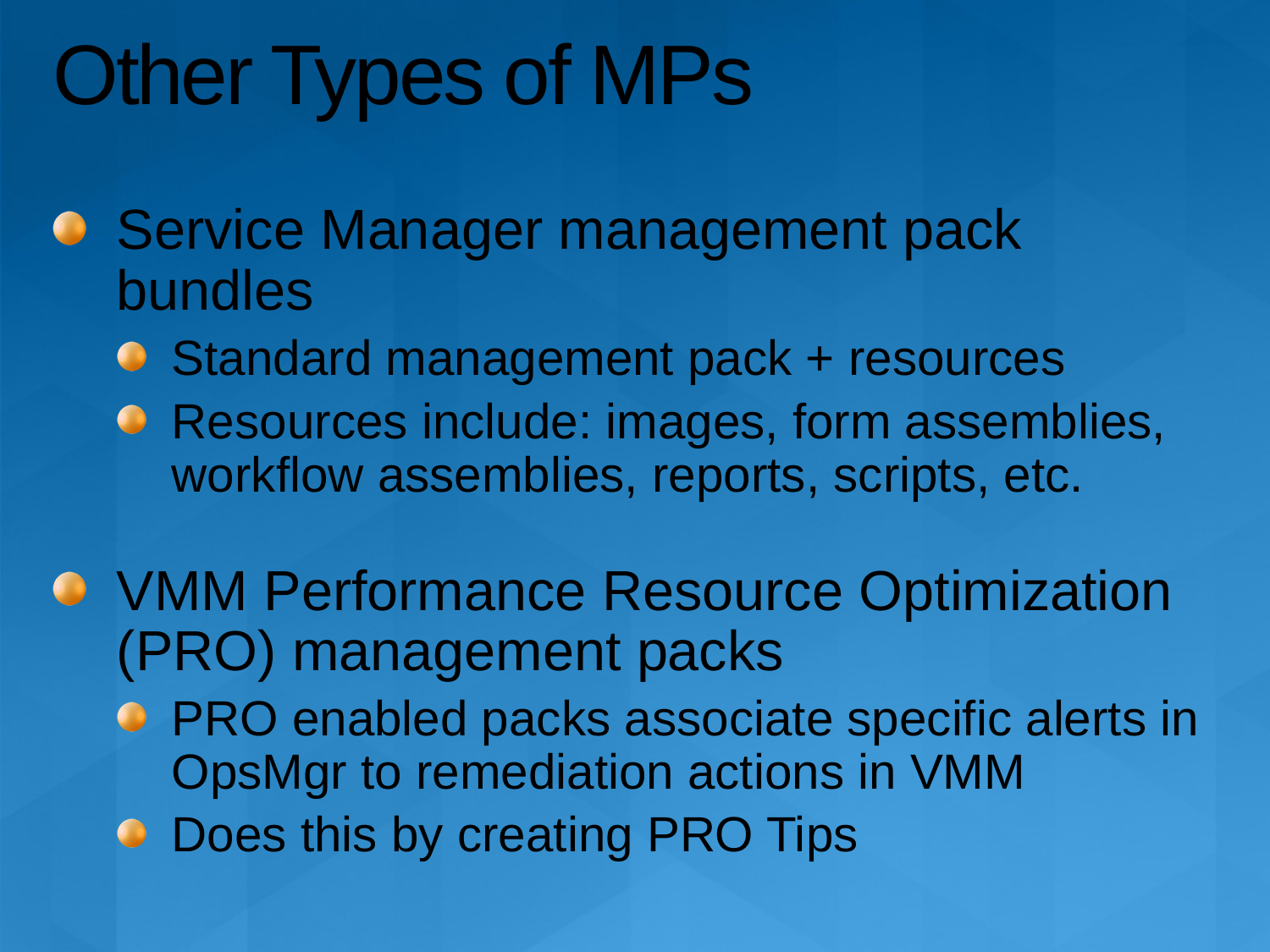

# Other Types of MPs
Service Manager management pack bundles
Standard management pack + resources
Resources include: images, form assemblies, workflow assemblies, reports, scripts, etc.

VMM Performance Resource Optimization (PRO) management packs
PRO enabled packs associate specific alerts in OpsMgr to remediation actions in VMM
Does this by creating PRO Tips